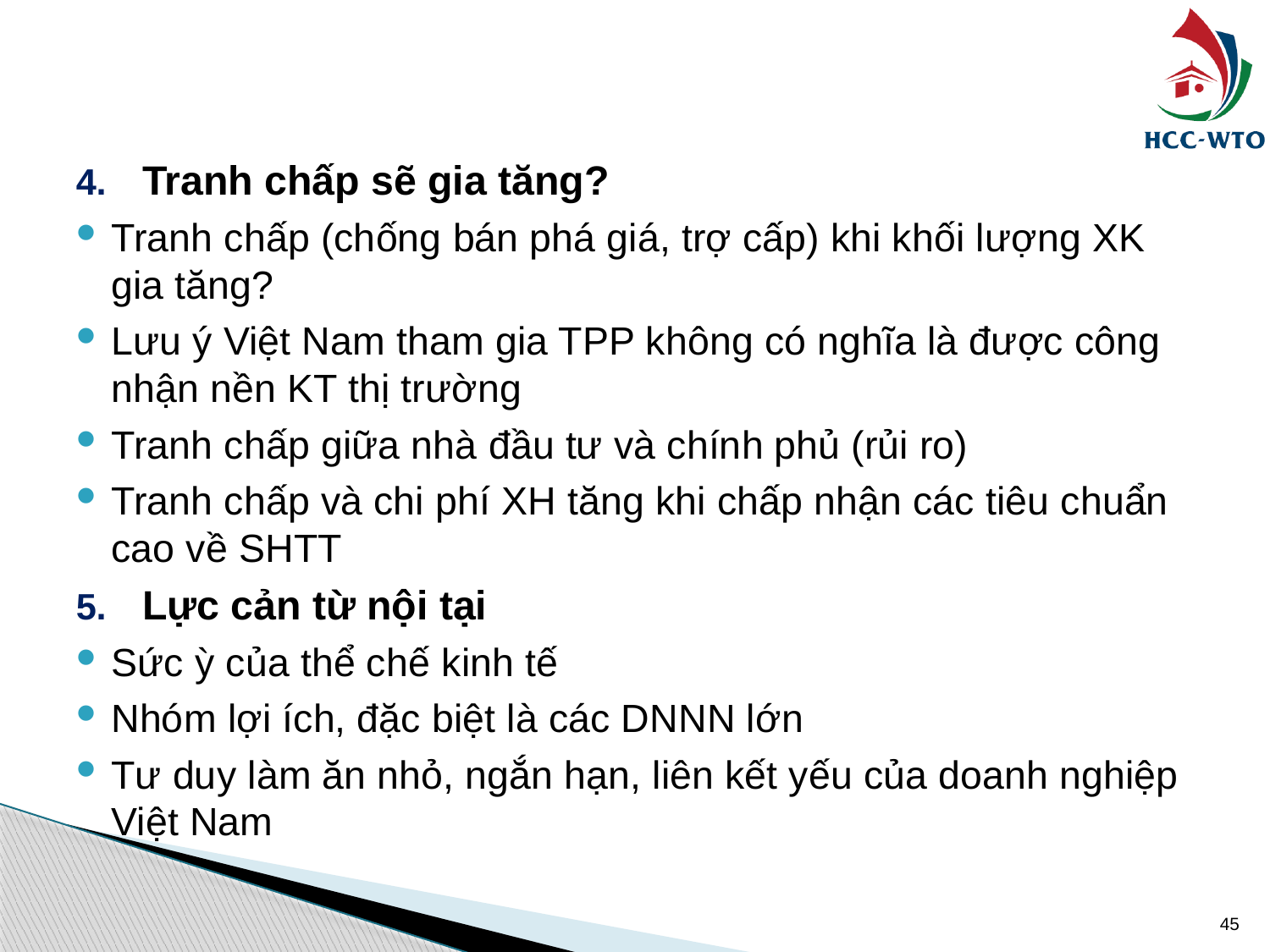

#
Tranh chấp sẽ gia tăng?
Tranh chấp (chống bán phá giá, trợ cấp) khi khối lượng XK gia tăng?
Lưu ý Việt Nam tham gia TPP không có nghĩa là được công nhận nền KT thị trường
Tranh chấp giữa nhà đầu tư và chính phủ (rủi ro)
Tranh chấp và chi phí XH tăng khi chấp nhận các tiêu chuẩn cao về SHTT
Lực cản từ nội tại
Sức ỳ của thể chế kinh tế
Nhóm lợi ích, đặc biệt là các DNNN lớn
Tư duy làm ăn nhỏ, ngắn hạn, liên kết yếu của doanh nghiệp Việt Nam

45